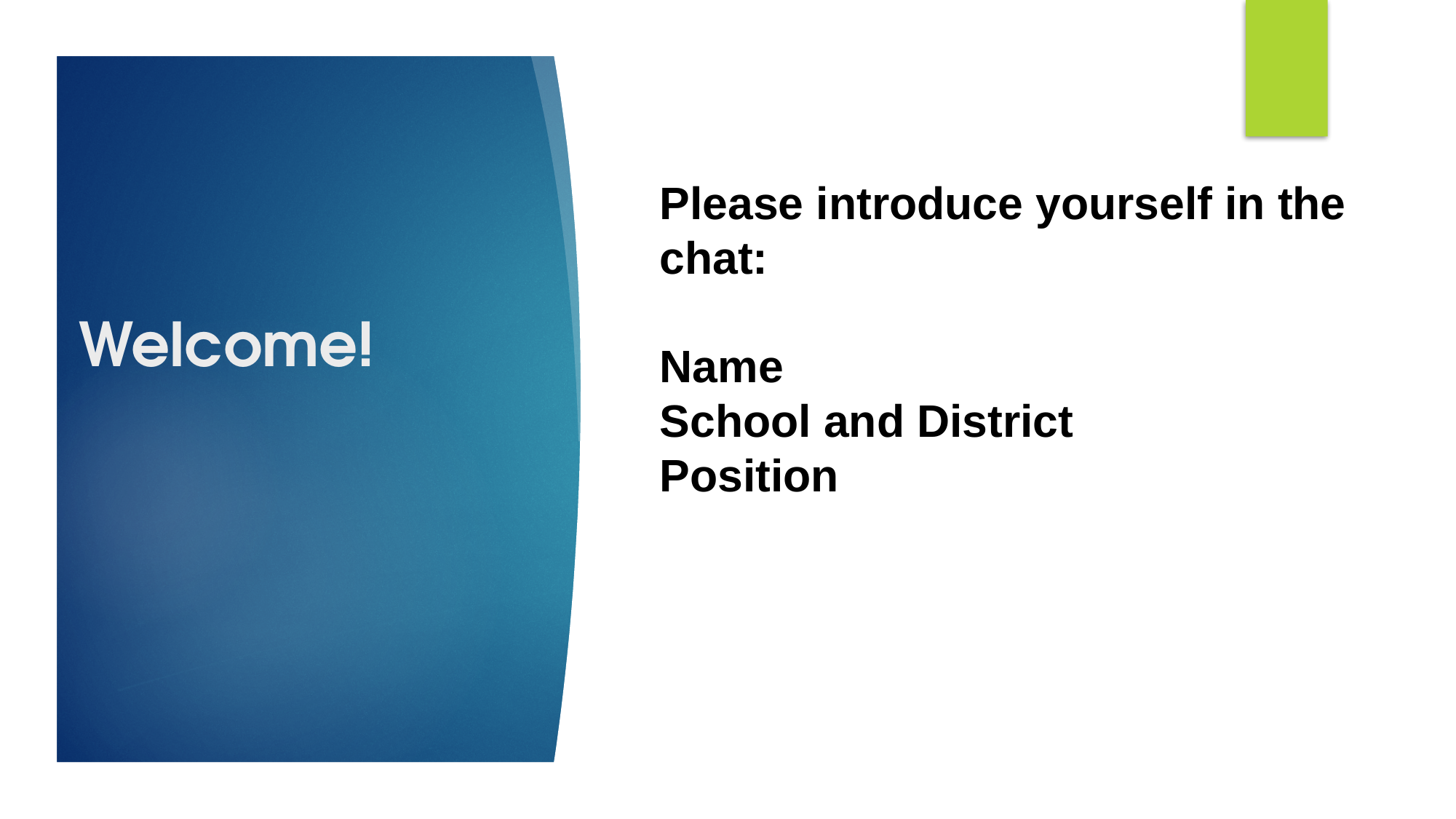

# Welcome!

Please introduce yourself in the chat:

Name
School and District
Position